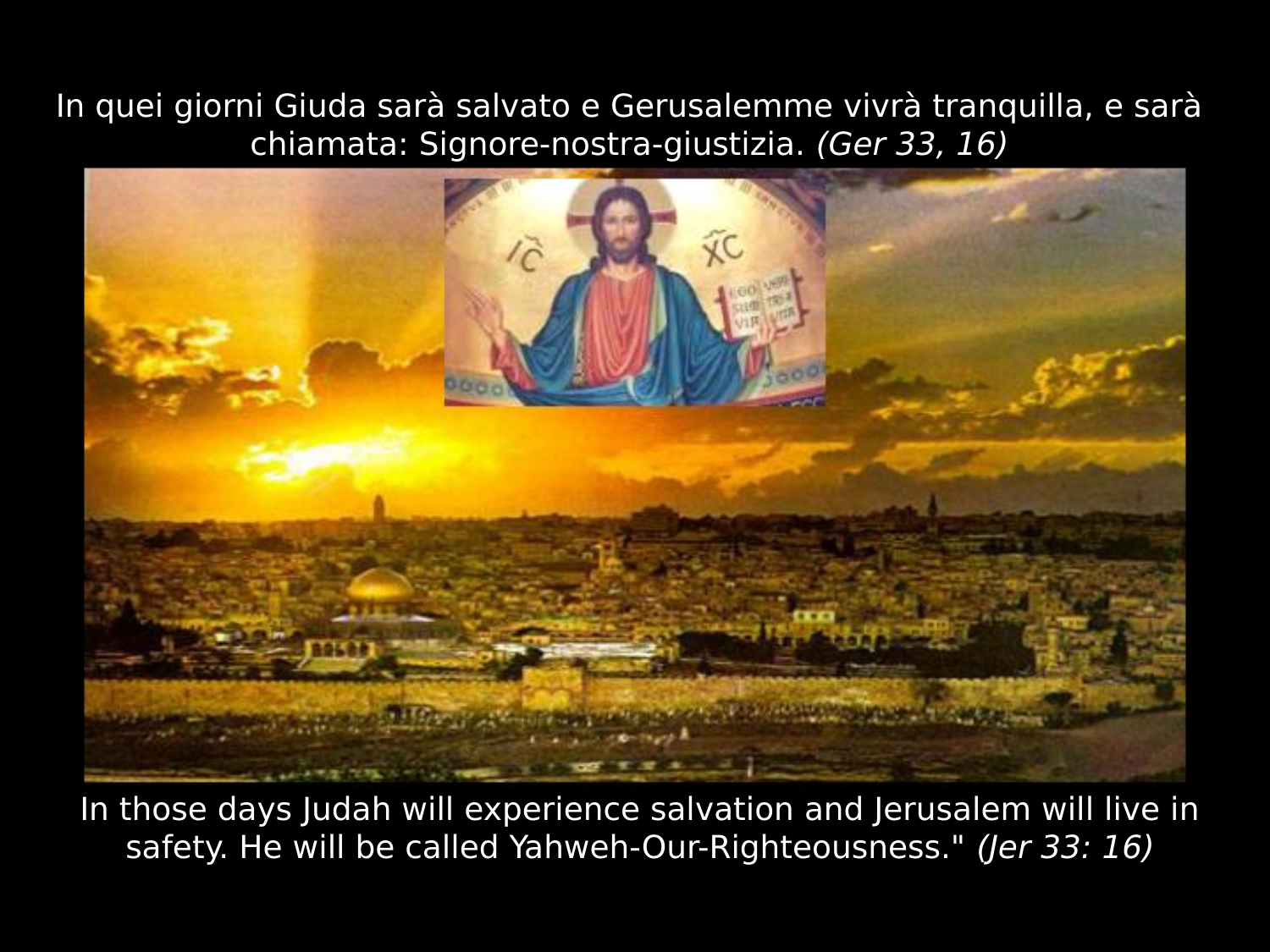

# In quei giorni Giuda sarà salvato e Gerusalemme vivrà tranquilla, e sarà chiamata: Signore-nostra-giustizia. (Ger 33, 16)
In those days Judah will experience salvation and Jerusalem will live in safety. He will be called Yahweh-Our-Righteousness." (Jer 33: 16)